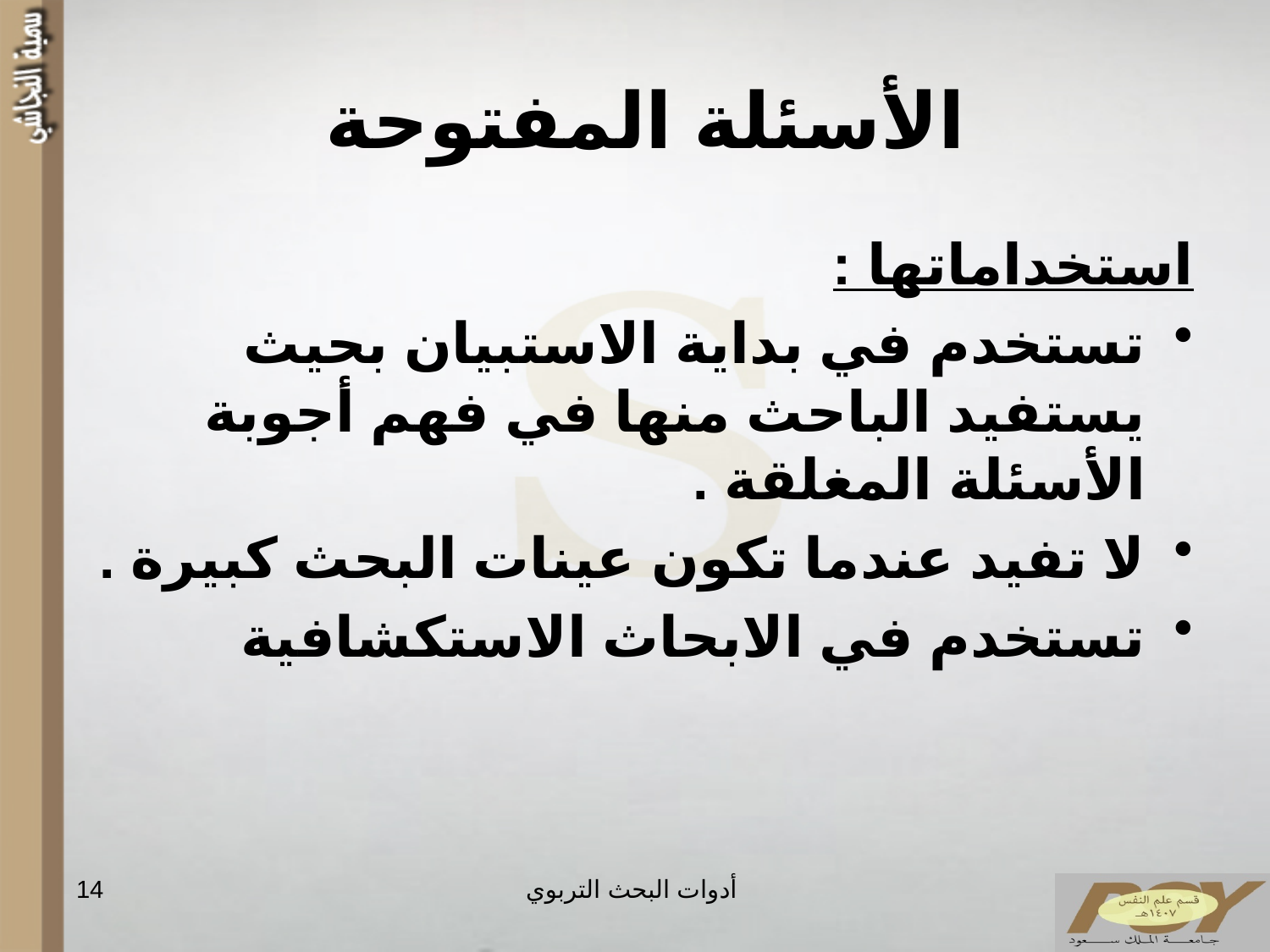

# الأسئلة المفتوحة
استخداماتها :
تستخدم في بداية الاستبيان بحيث يستفيد الباحث منها في فهم أجوبة الأسئلة المغلقة .
لا تفيد عندما تكون عينات البحث كبيرة .
تستخدم في الابحاث الاستكشافية
14
أدوات البحث التربوي